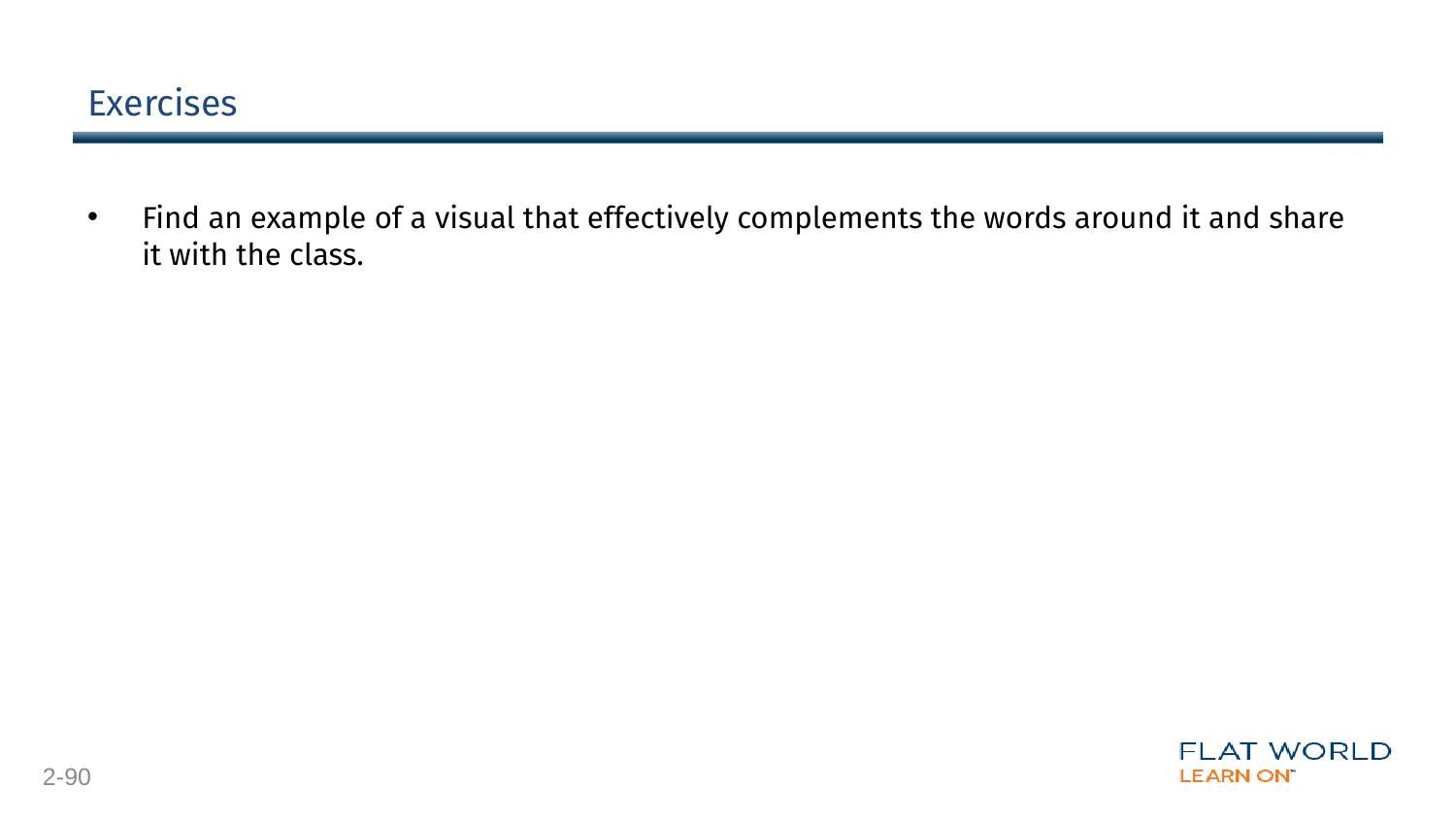

# Exercises
Find an example of a visual that effectively complements the words around it and share it with the class.
2-90